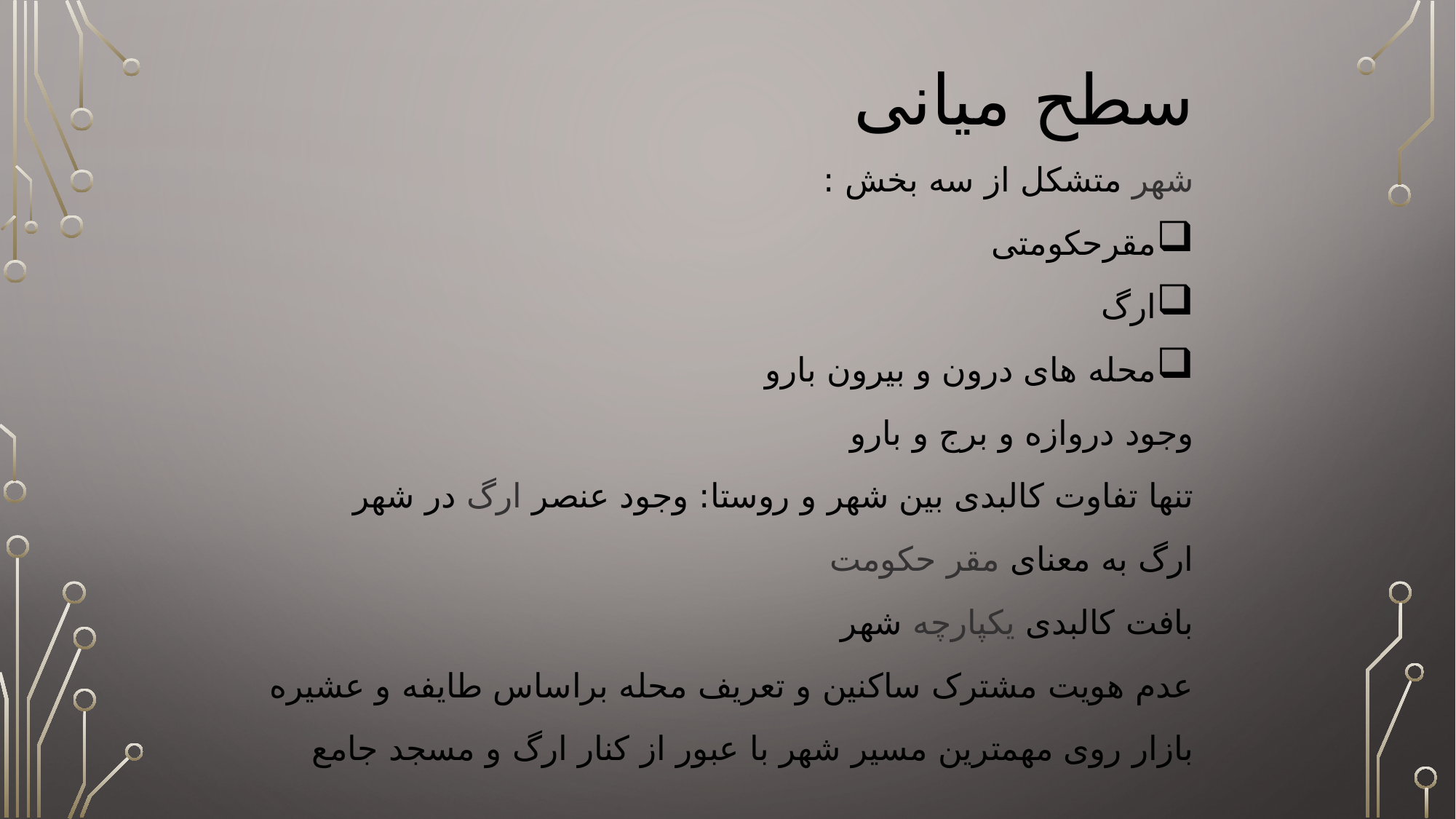

# سطح میانی
شهر متشکل از سه بخش :
مقرحکومتی
ارگ
محله های درون و بیرون بارو
وجود دروازه و برج و بارو
تنها تفاوت کالبدی بین شهر و روستا: وجود عنصر ارگ در شهر
ارگ به معنای مقر حکومت
بافت کالبدی یکپارچه شهر
عدم هویت مشترک ساکنین و تعریف محله براساس طایفه و عشیره
بازار روی مهمترین مسیر شهر با عبور از کنار ارگ و مسجد جامع